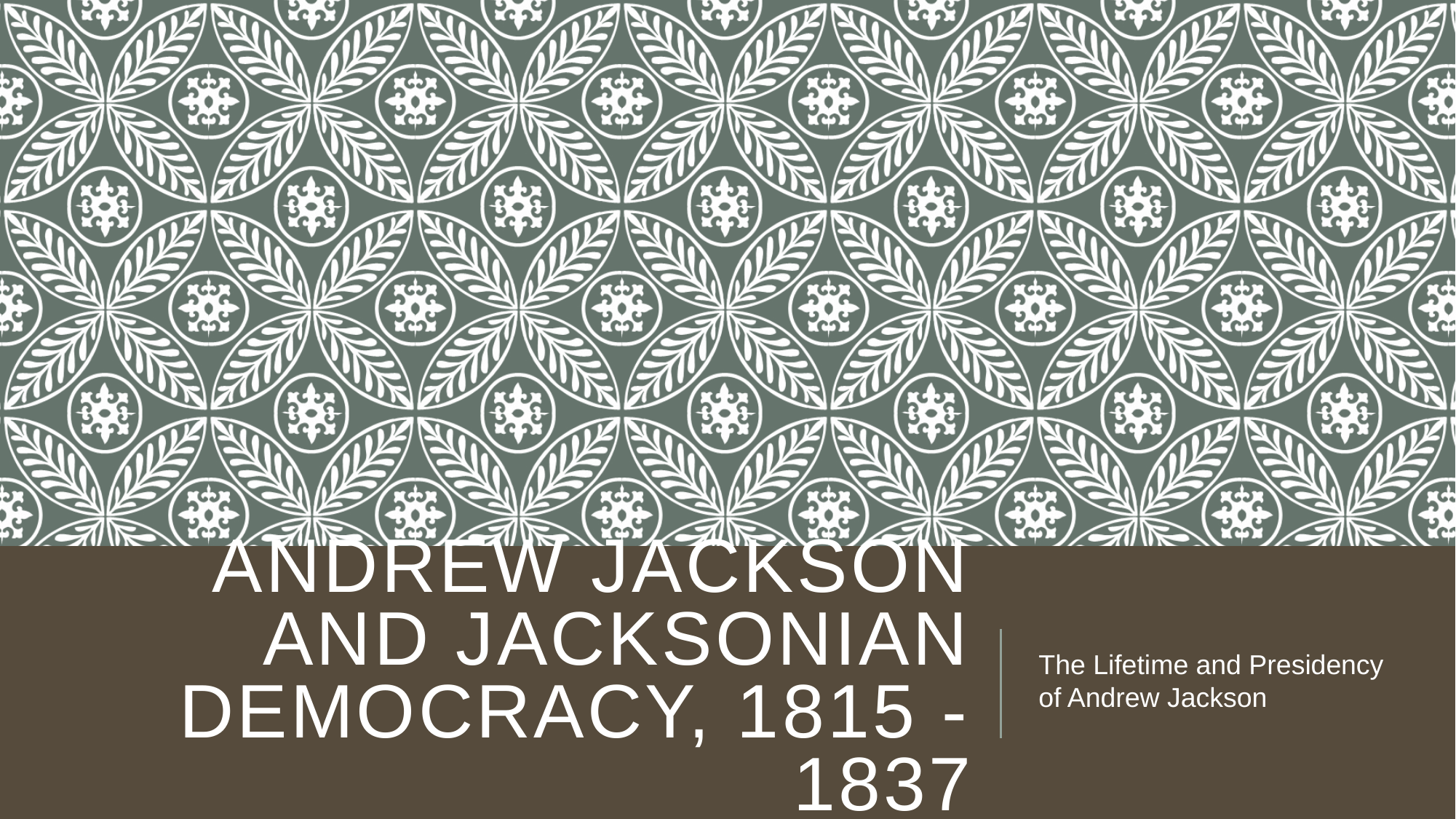

# Andrew Jackson and Jacksonian Democracy, 1815 - 1837
The Lifetime and Presidency of Andrew Jackson